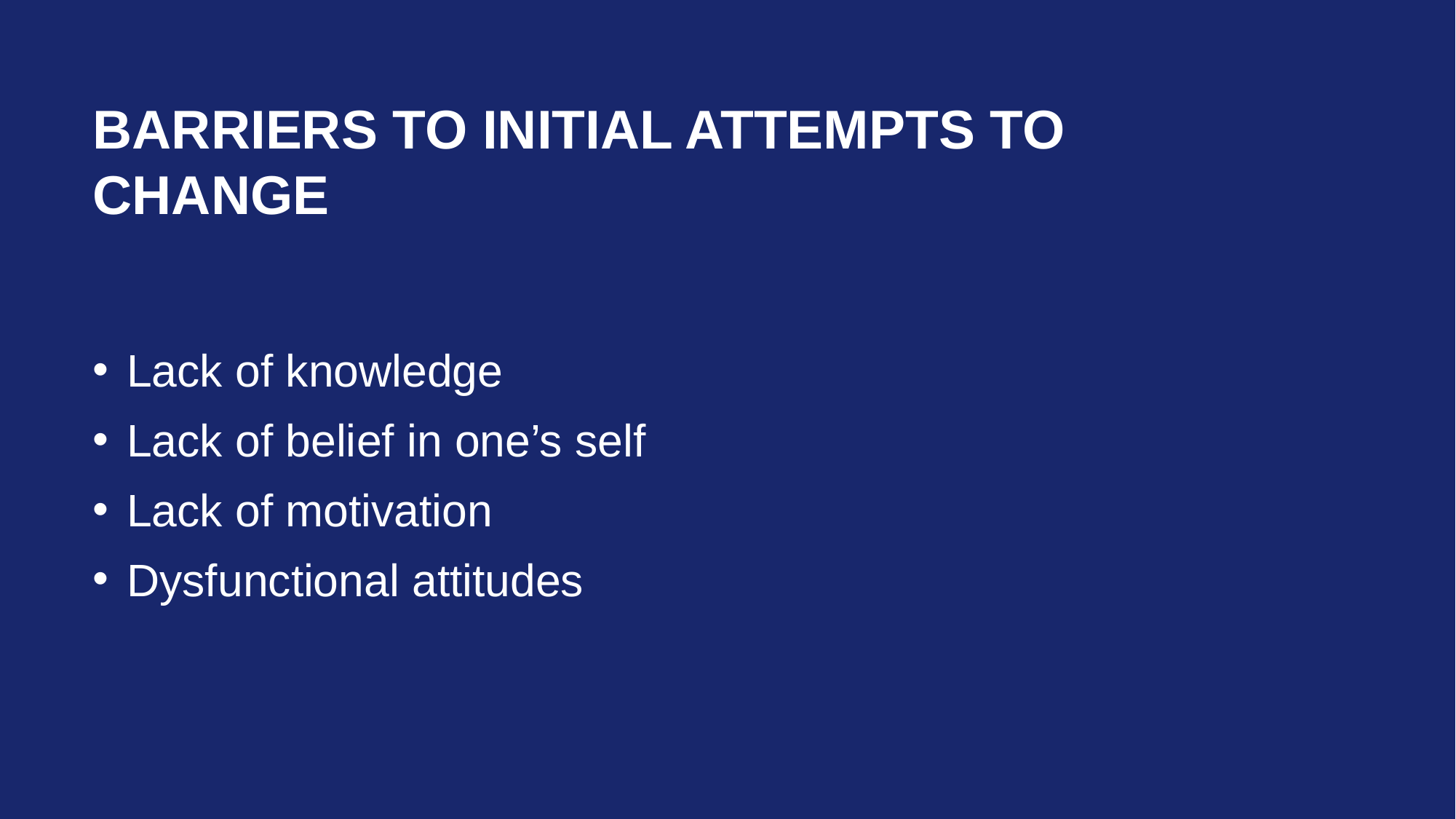

# Barriers to initial attempts to change
Lack of knowledge
Lack of belief in one’s self
Lack of motivation
Dysfunctional attitudes